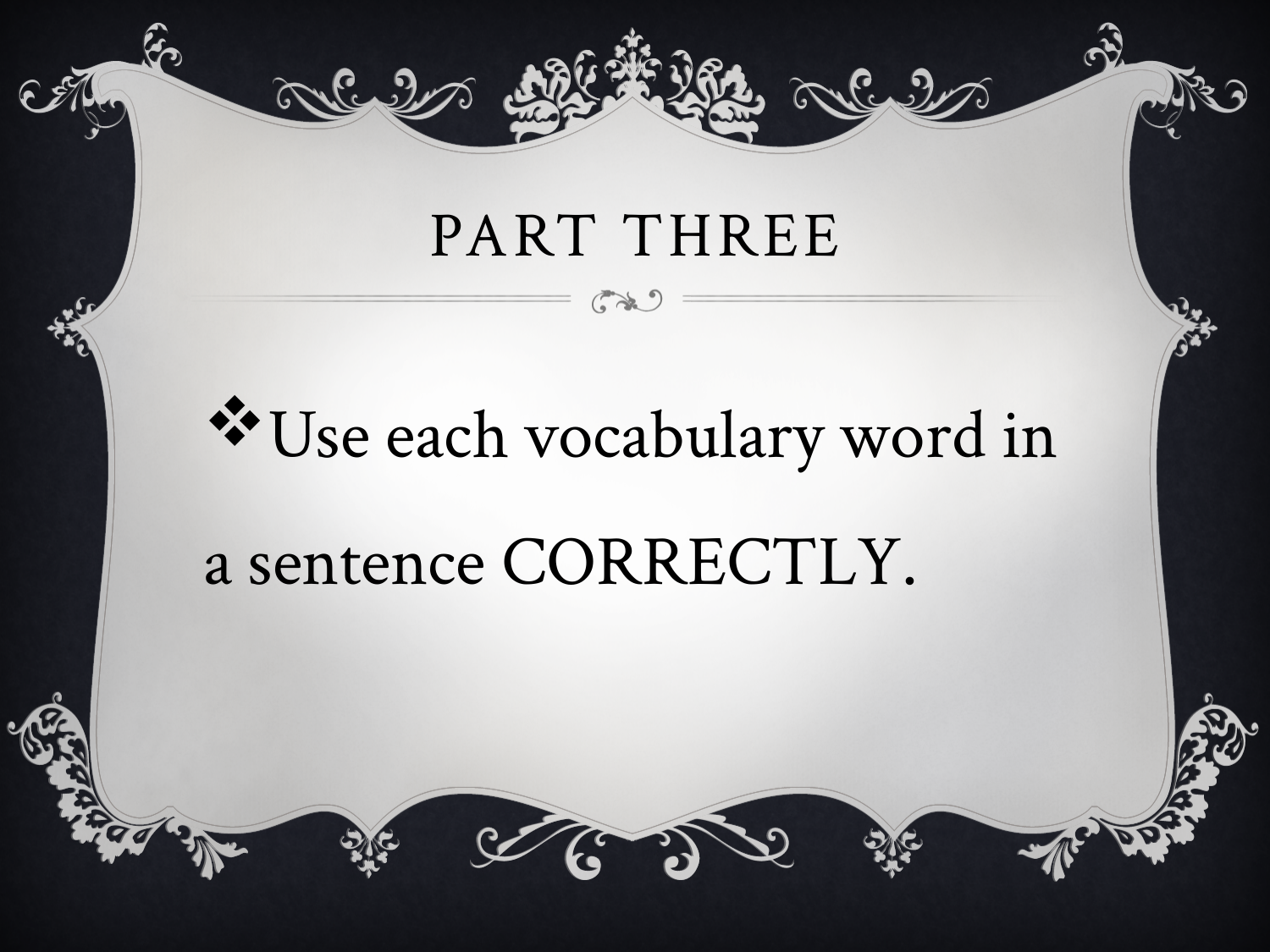

# Part three
Use each vocabulary word in a sentence CORRECTLY.